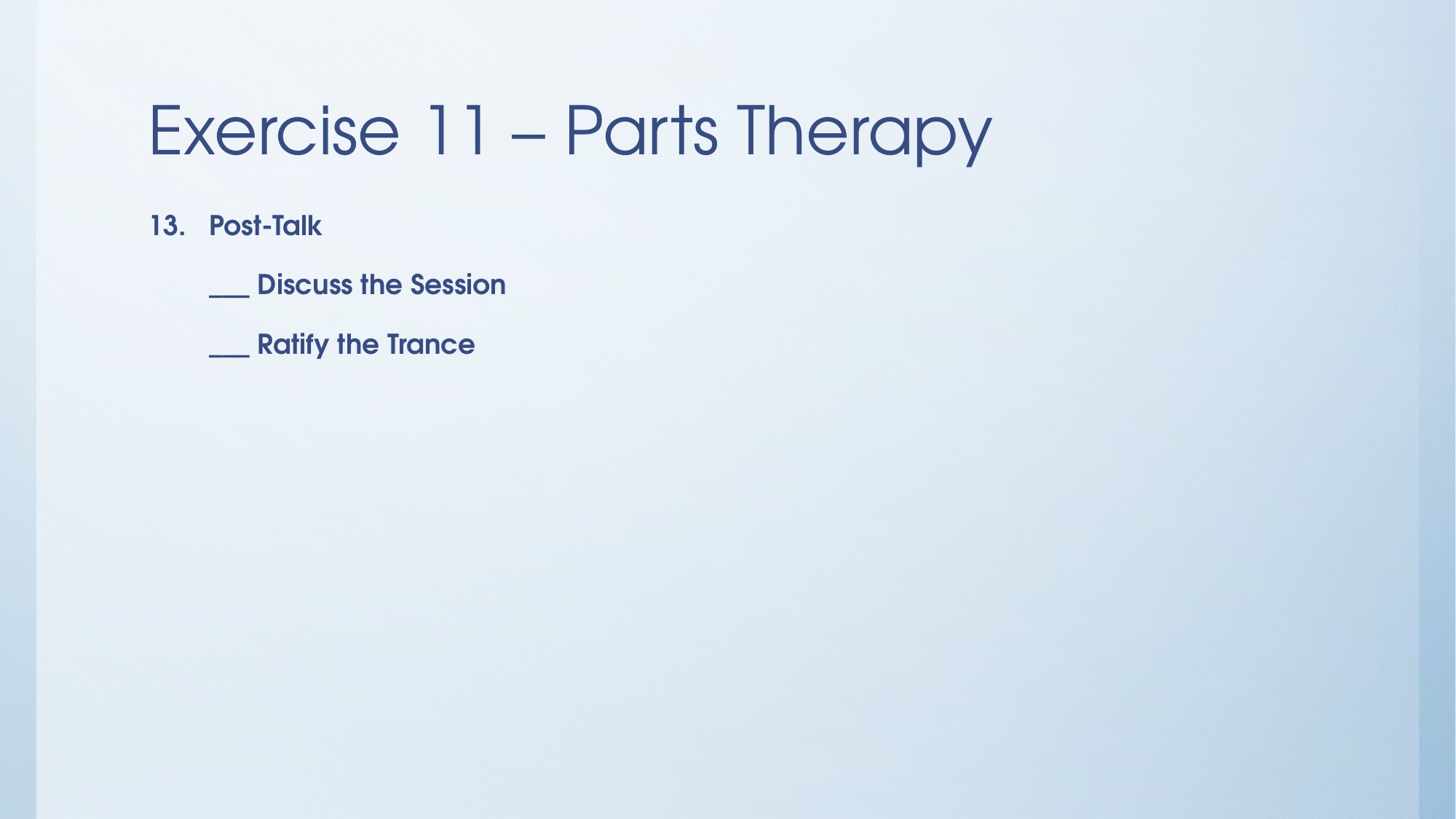

# Exercise 11 – Parts Therapy
13.   Post-Talk
        ___ Discuss the Session
        ___ Ratify the Trance